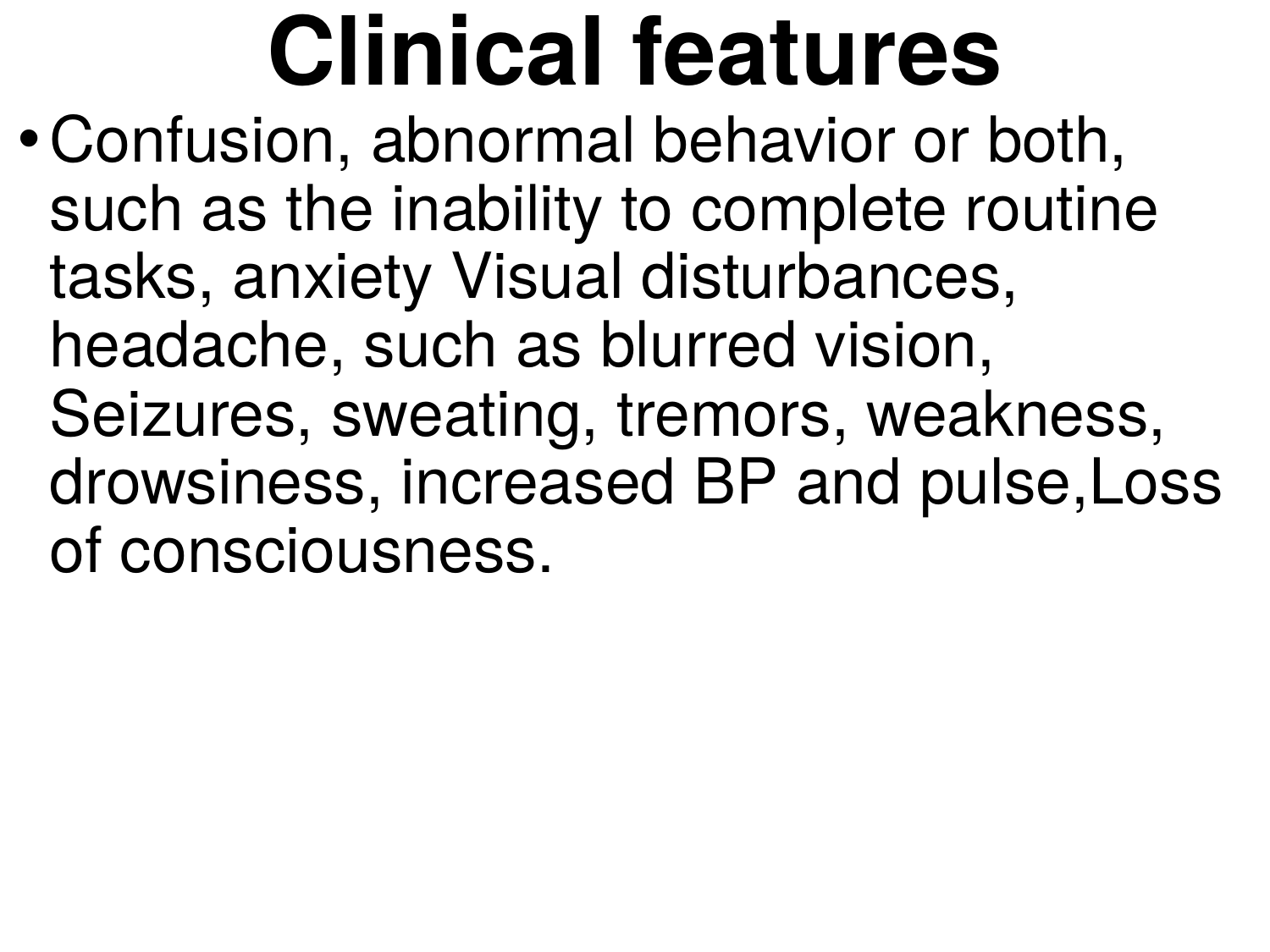

# Clinical features
Confusion, abnormal behavior or both, such as the inability to complete routine tasks, anxiety Visual disturbances, headache, such as blurred vision, Seizures, sweating, tremors, weakness, drowsiness, increased BP and pulse,Loss of consciousness.